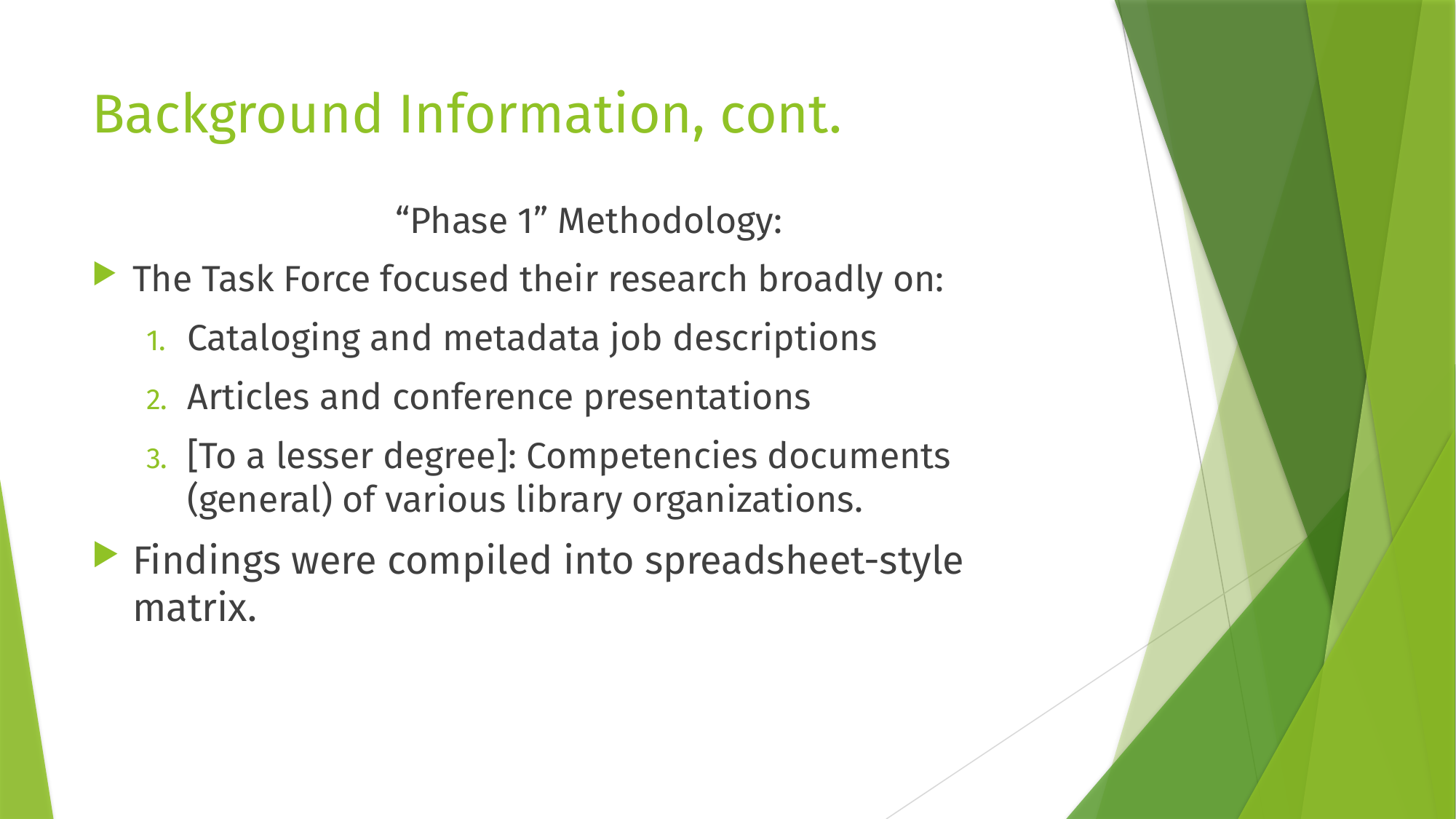

# Background Information, cont.
“Phase 1” Methodology:
The Task Force focused their research broadly on:
Cataloging and metadata job descriptions
Articles and conference presentations
[To a lesser degree]: Competencies documents (general) of various library organizations.
Findings were compiled into spreadsheet-style matrix.